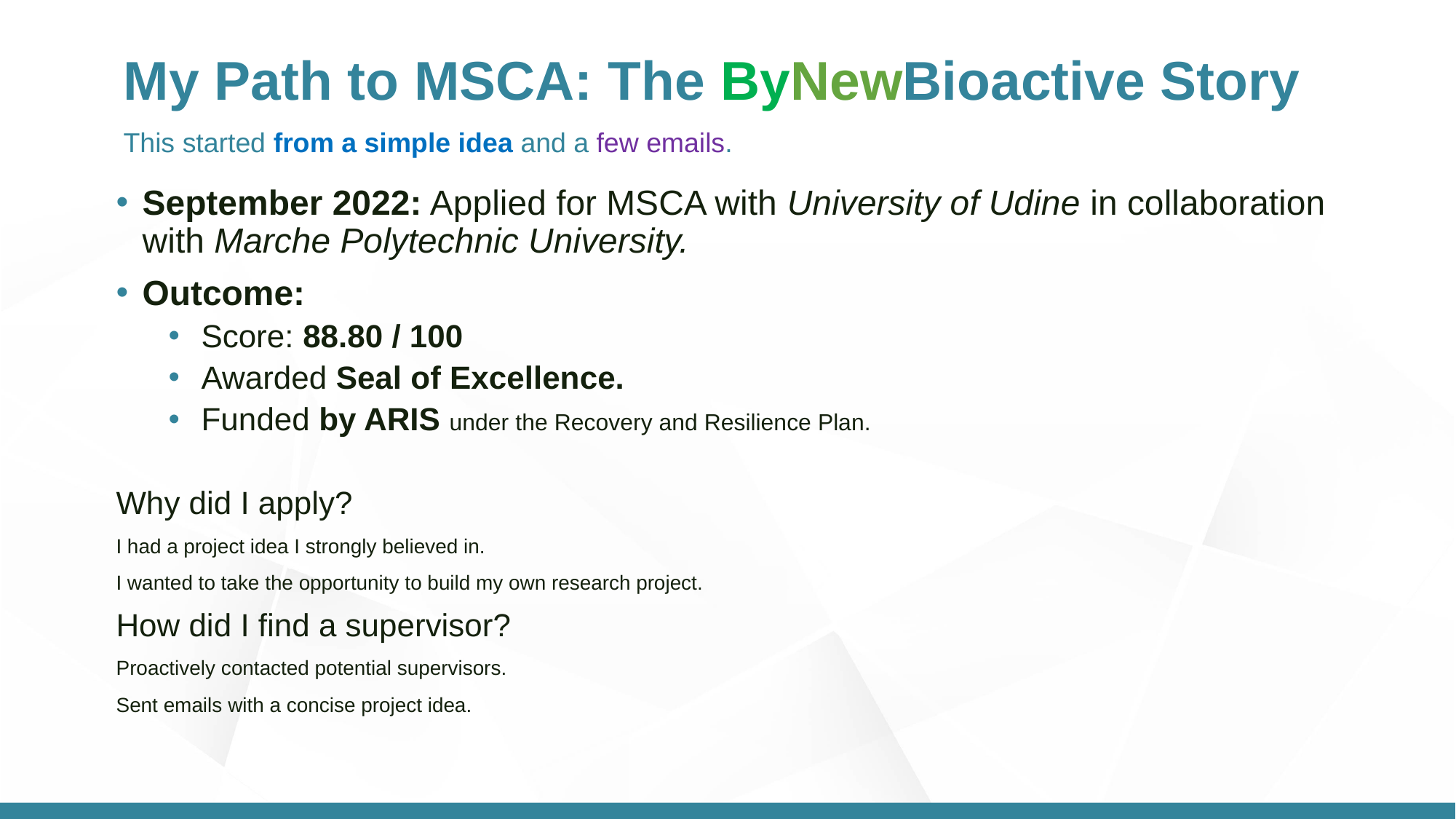

# My Path to MSCA: The ByNewBioactive Story
This started from a simple idea and a few emails.
September 2022: Applied for MSCA with University of Udine in collaboration with Marche Polytechnic University.
Outcome:
Score: 88.80 / 100
Awarded Seal of Excellence.
Funded by ARIS under the Recovery and Resilience Plan.

Why did I apply?
I had a project idea I strongly believed in.
I wanted to take the opportunity to build my own research project.
How did I find a supervisor?
Proactively contacted potential supervisors.
Sent emails with a concise project idea.